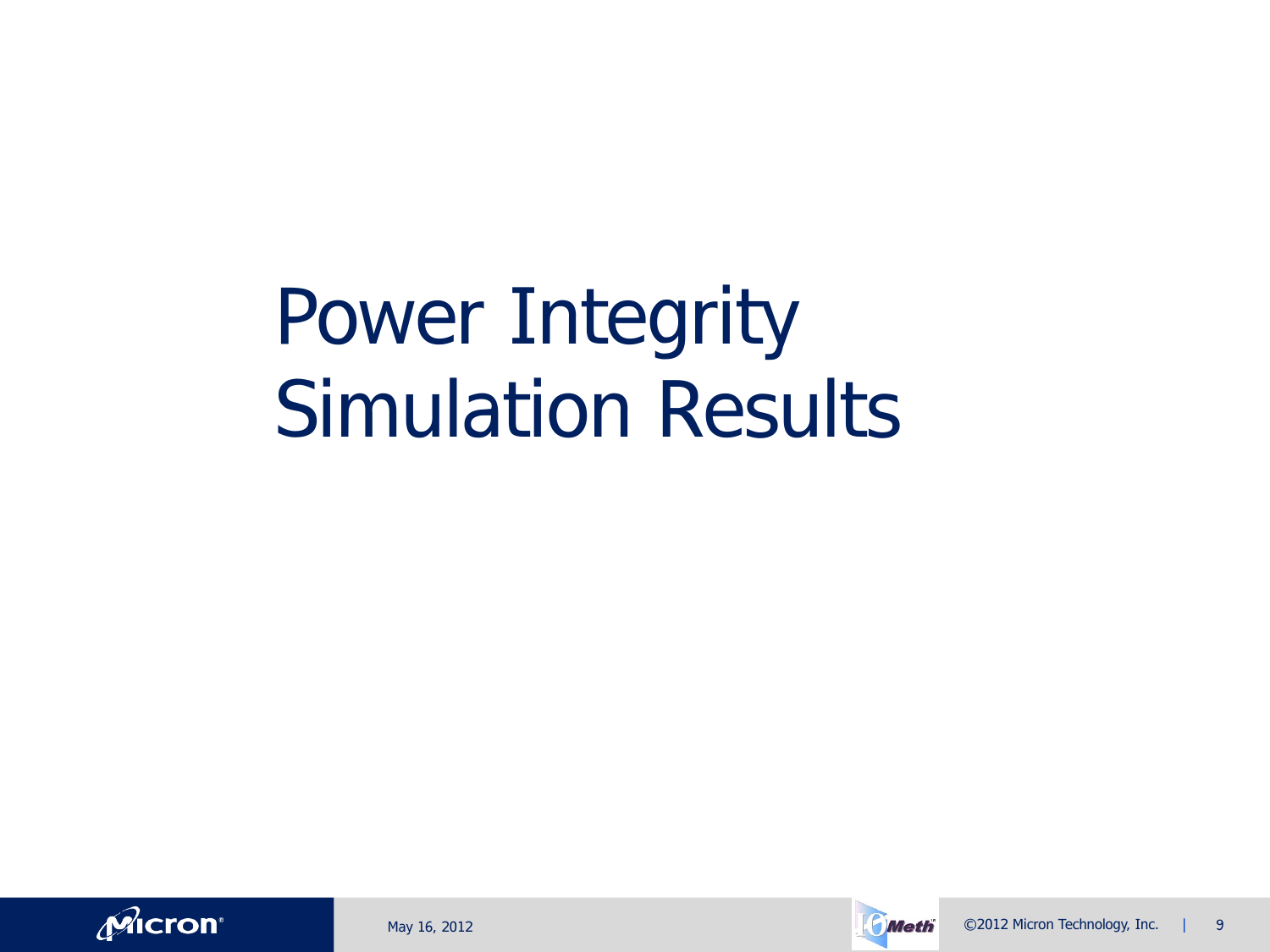

# Power Integrity Simulation Results

May 16, 2012